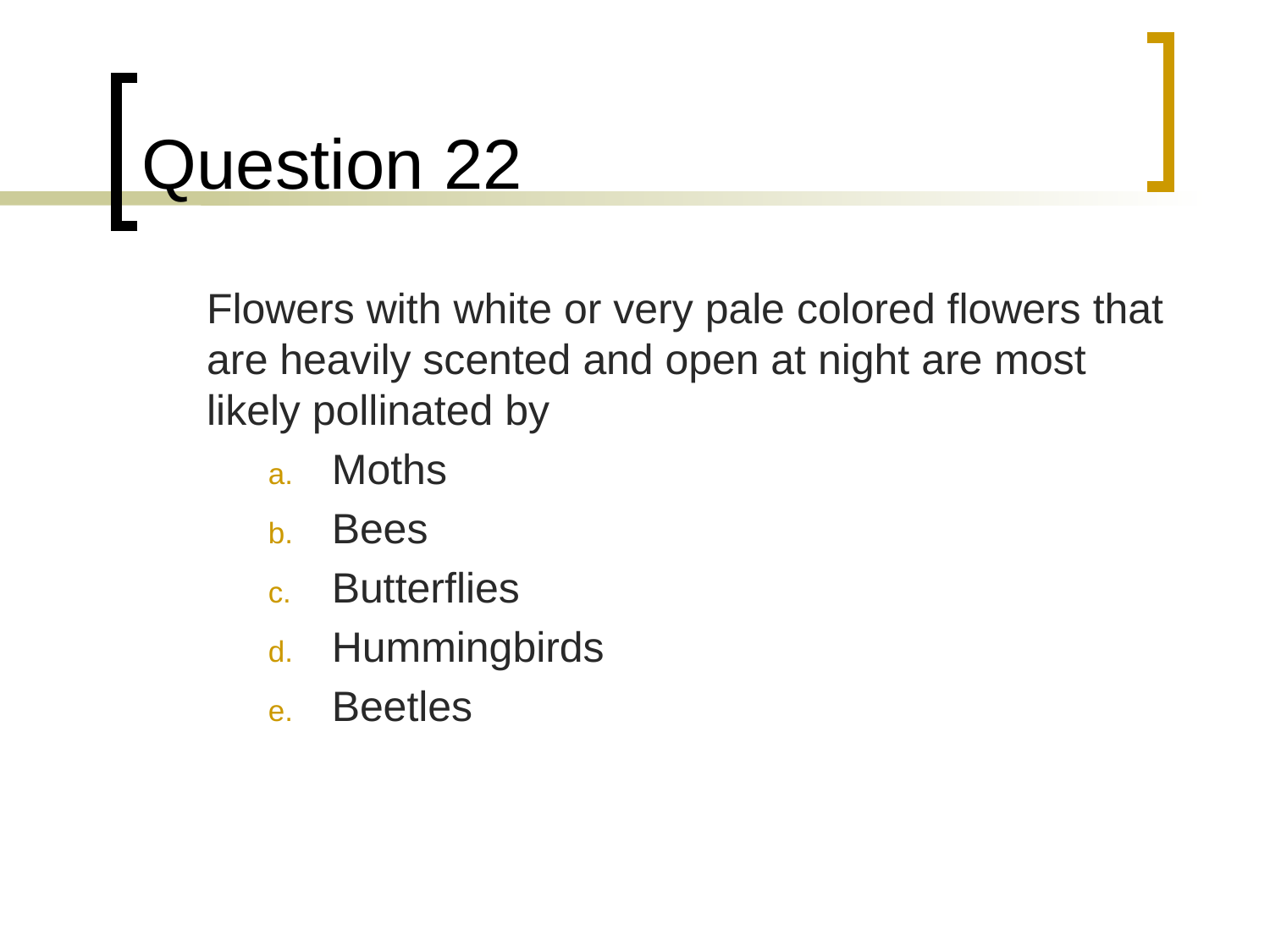

# Question 22
	Flowers with white or very pale colored flowers that are heavily scented and open at night are most likely pollinated by
Moths
Bees
Butterflies
Hummingbirds
Beetles